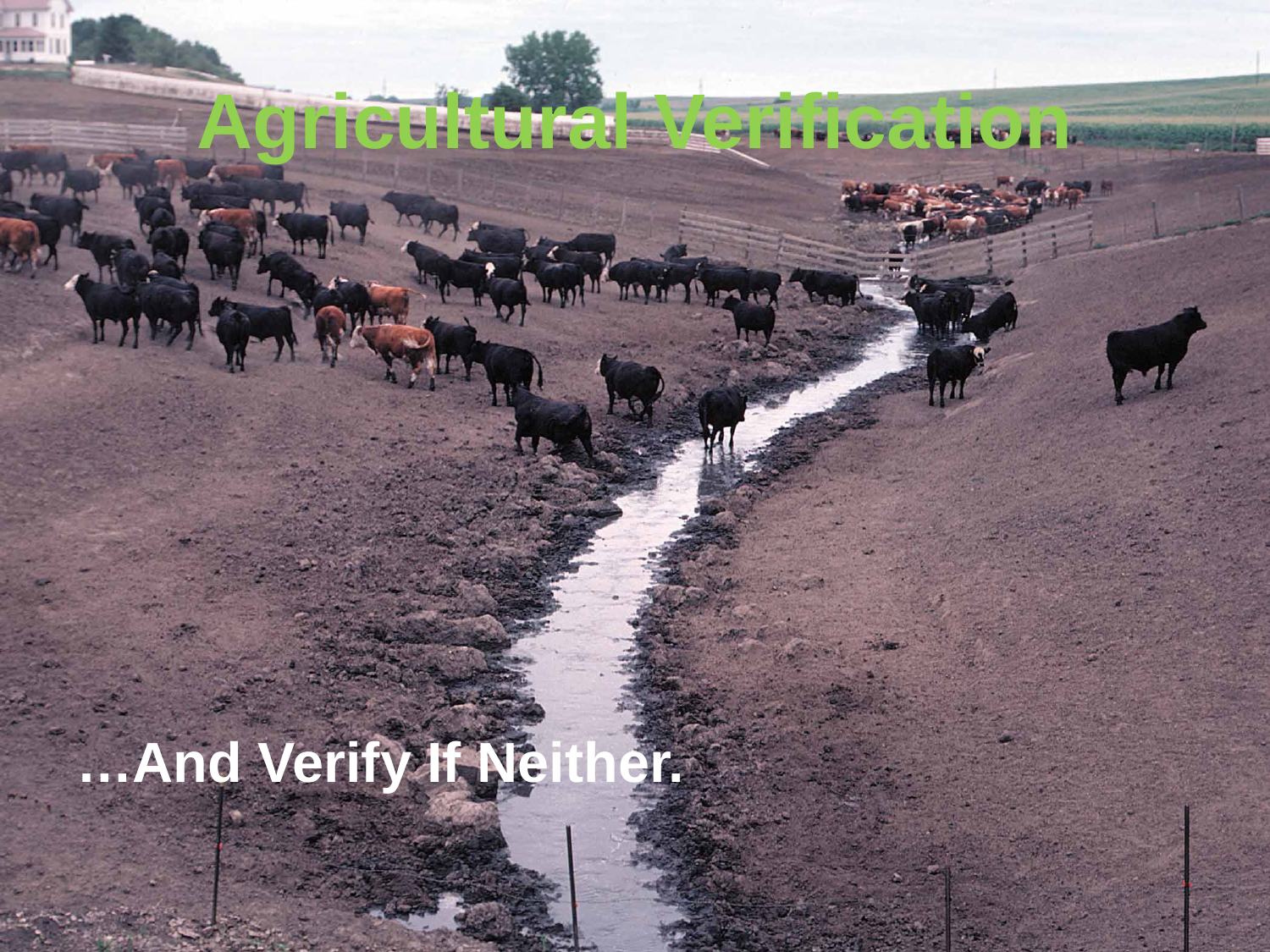

# Agricultural Verification
…And Verify If Neither.